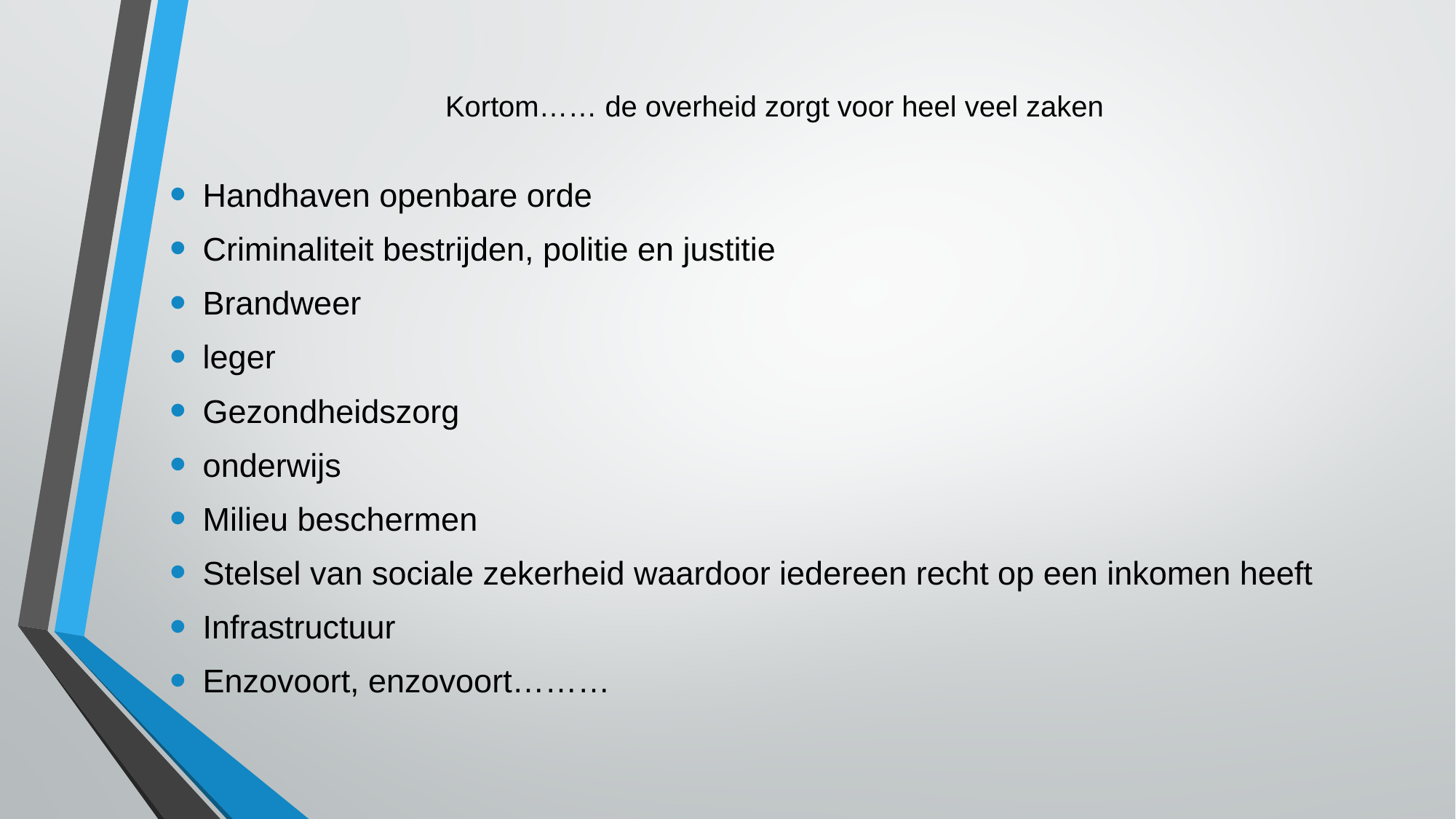

# Kortom…… de overheid zorgt voor heel veel zaken
Handhaven openbare orde
Criminaliteit bestrijden, politie en justitie
Brandweer
leger
Gezondheidszorg
onderwijs
Milieu beschermen
Stelsel van sociale zekerheid waardoor iedereen recht op een inkomen heeft
Infrastructuur
Enzovoort, enzovoort………